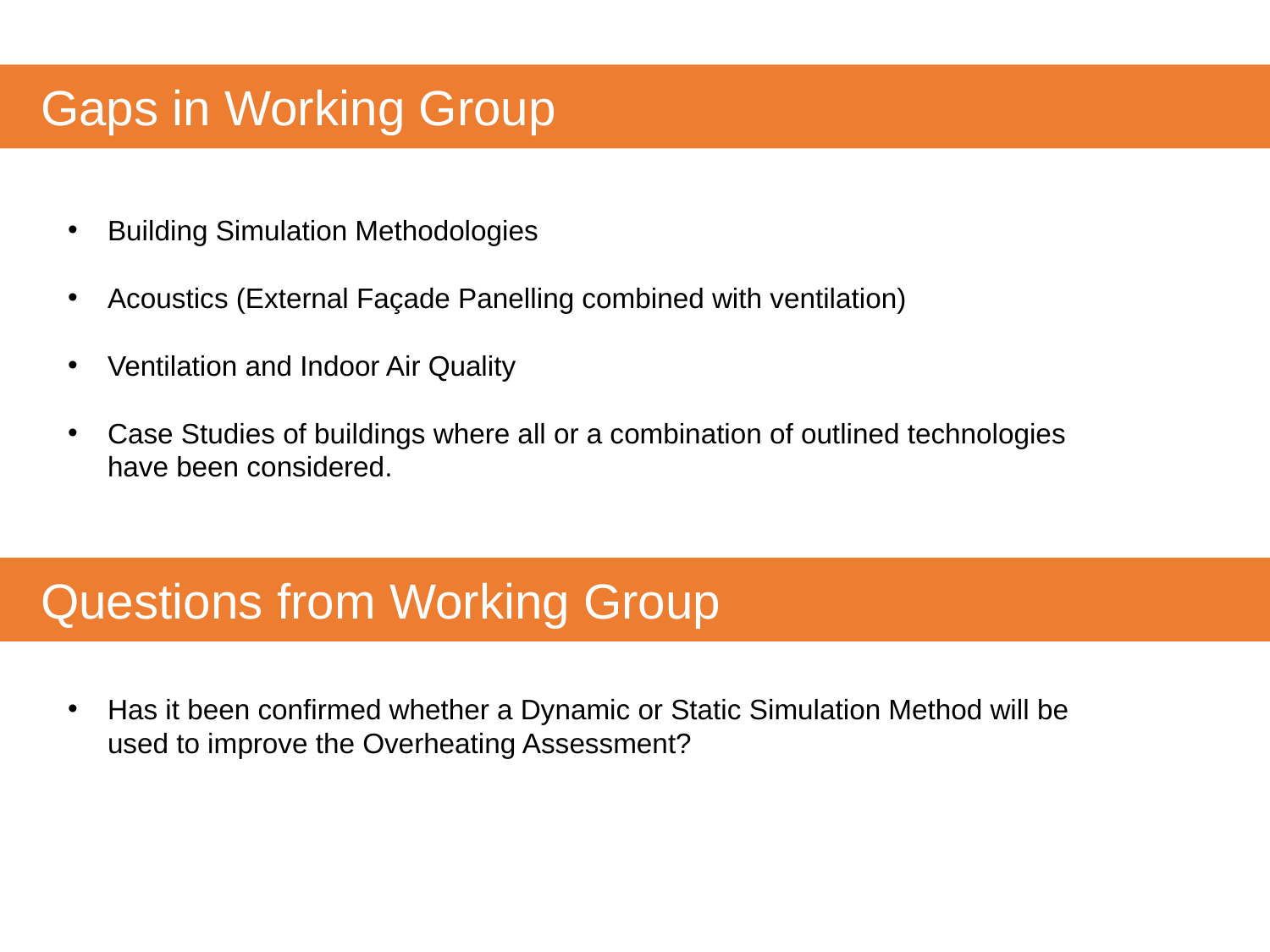

Gaps in Working Group
Building Simulation Methodologies

Acoustics (External Façade Panelling combined with ventilation)

Ventilation and Indoor Air Quality

Case Studies of buildings where all or a combination of outlined technologies have been considered.

Questions from Working Group
Has it been confirmed whether a Dynamic or Static Simulation Method will be used to improve the Overheating Assessment?